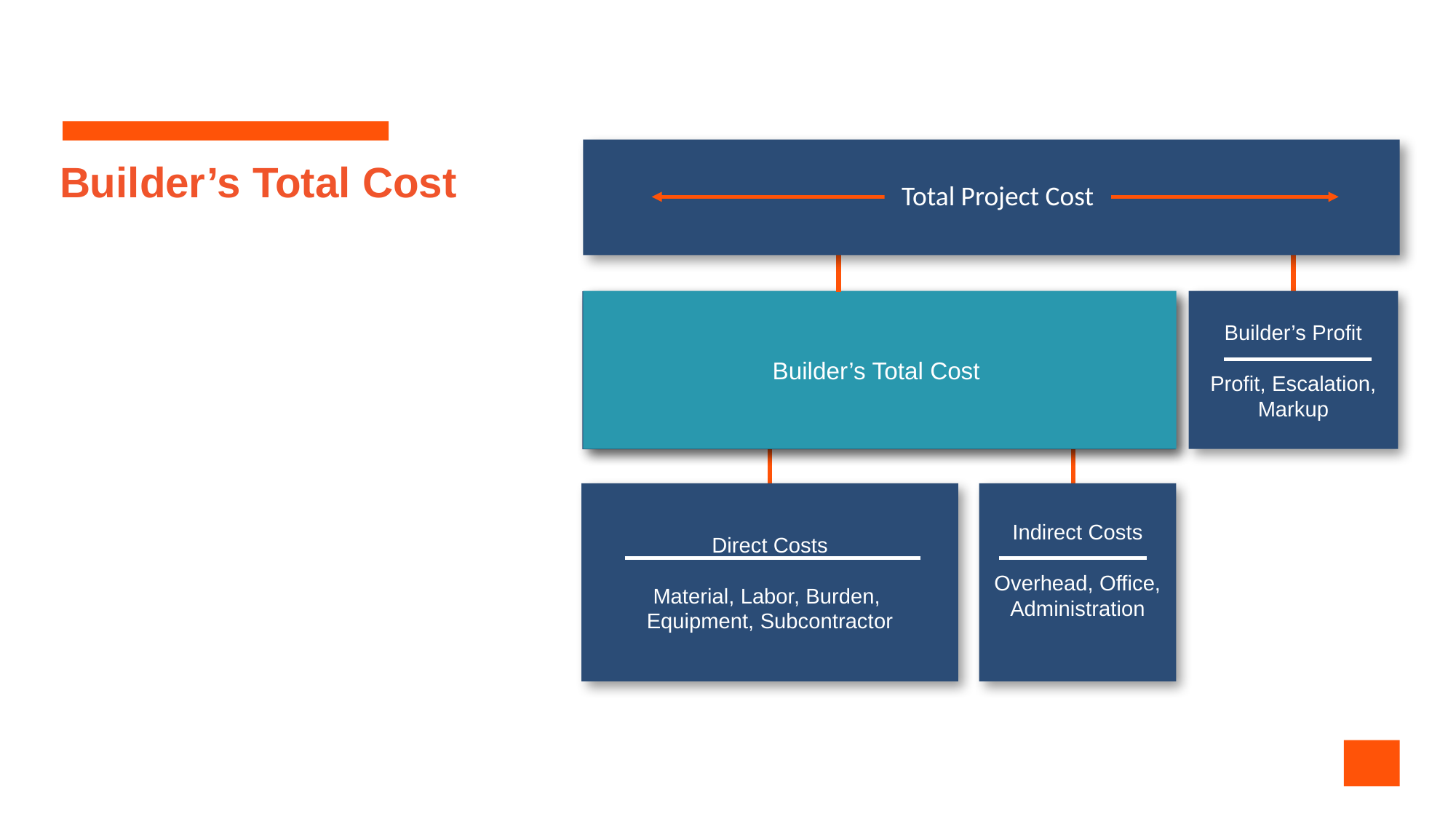

Total Project Cost
# Builder’s Total Cost
Total Project Cost
Builder’s Total Cost
Builder’s Profit

Profit, Escalation, Markup
Builder’s Total Cost
Direct Costs

Material, Labor, Burden,
Equipment, Subcontractor
Indirect Costs

Overhead, Office, Administration